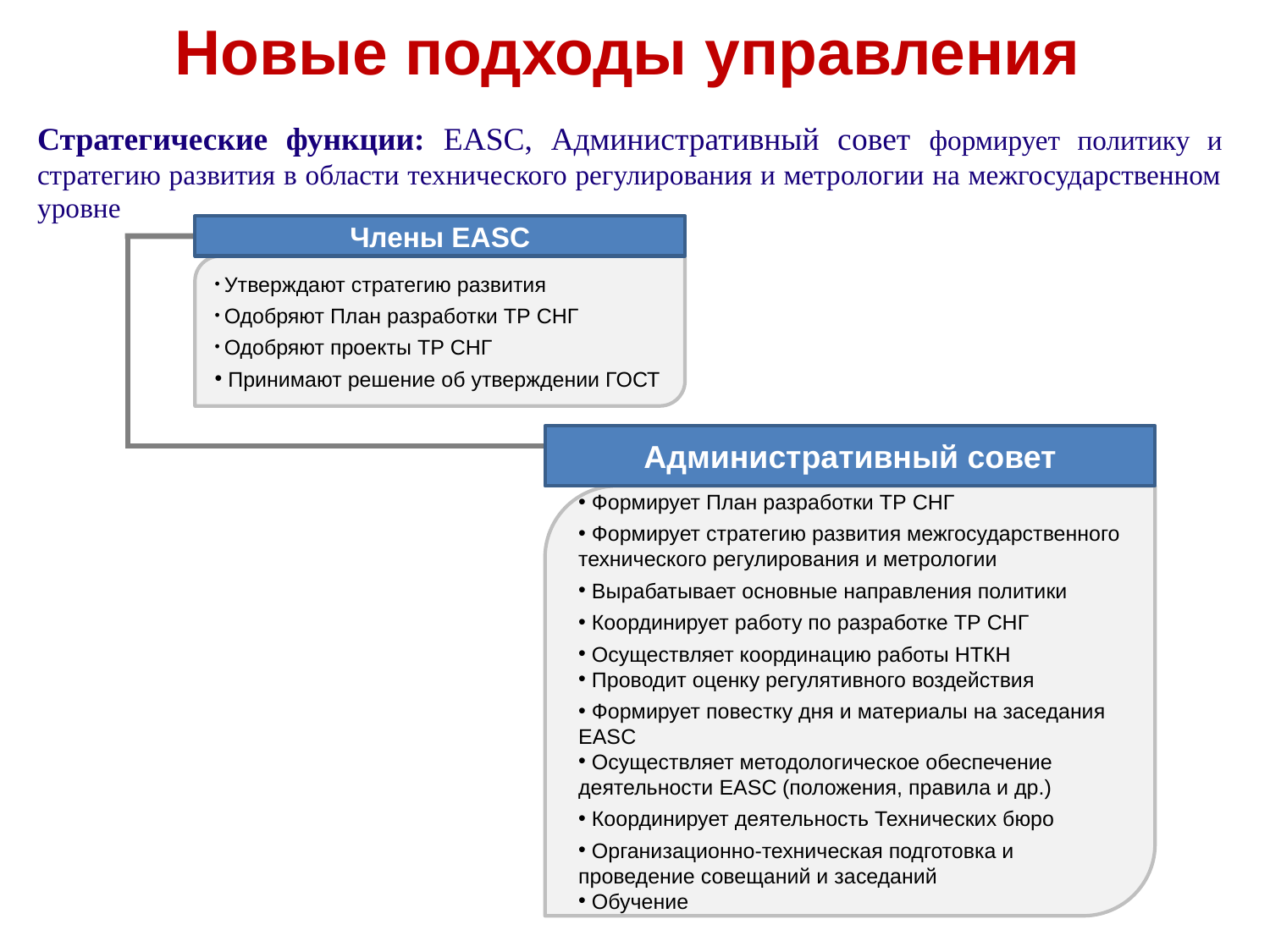

Новые подходы управления
Стратегические функции: EASC, Административный совет формирует политику и стратегию развития в области технического регулирования и метрологии на межгосударственном уровне
Члены ЕАSС
 Утверждают стратегию развития

 Одобряют План разработки ТР СНГ

 Одобряют проекты ТР СНГ

 Принимают решение об утверждении ГОСТ
Административный совет
 Формирует План разработки ТР СНГ

 Формирует стратегию развития межгосударственного технического регулирования и метрологии

 Вырабатывает основные направления политики

 Координирует работу по разработке ТР СНГ

 Осуществляет координацию работы НТКН
 Проводит оценку регулятивного воздействия

 Формирует повестку дня и материалы на заседания EASC
 Осуществляет методологическое обеспечение деятельности EASC (положения, правила и др.)

 Координирует деятельность Технических бюро

 Организационно-техническая подготовка и проведение совещаний и заседаний
 Обучение